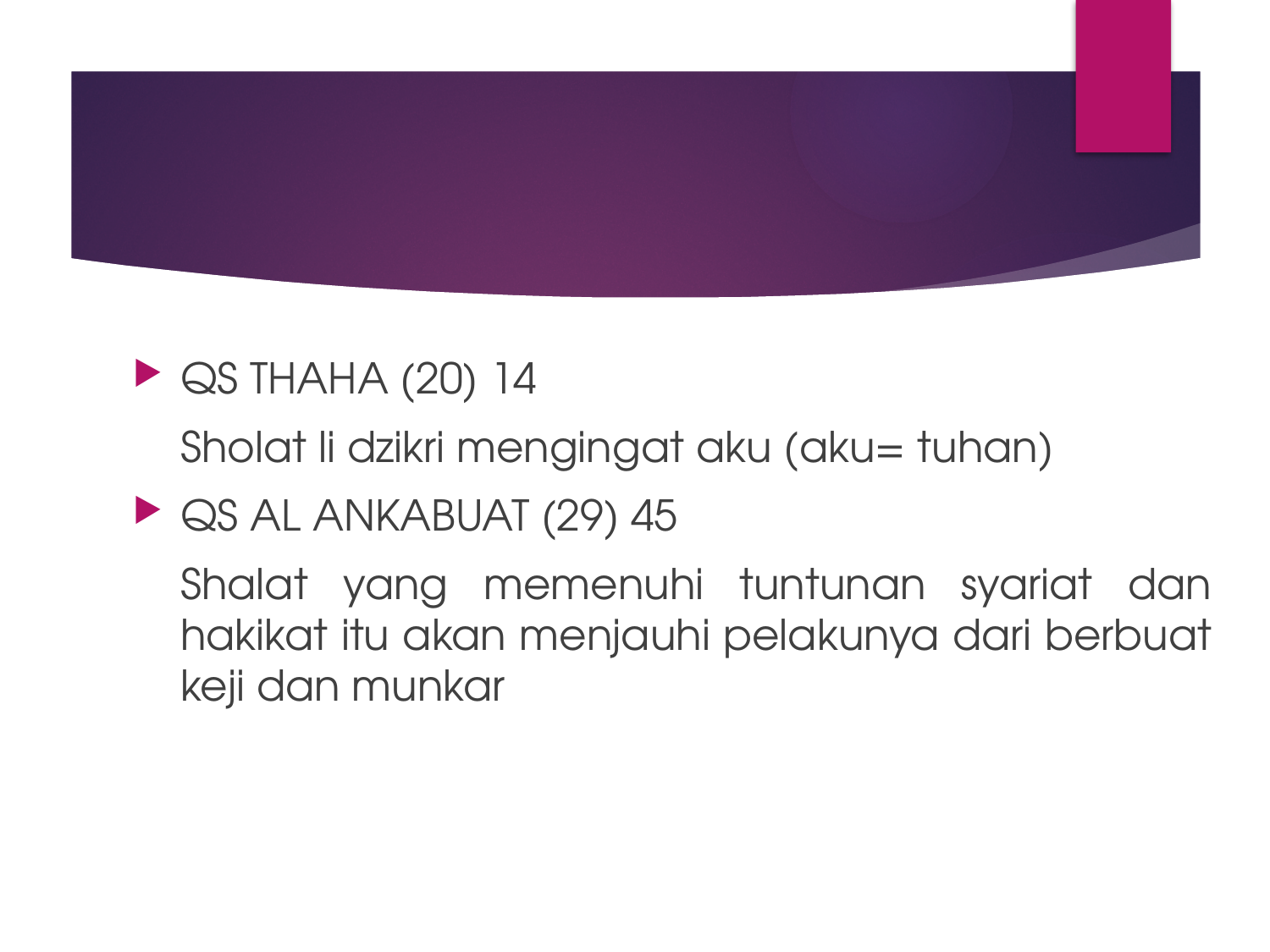

QS THAHA (20) 14
	Sholat li dzikri mengingat aku (aku= tuhan)
QS AL ANKABUAT (29) 45
	Shalat yang memenuhi tuntunan syariat dan hakikat itu akan menjauhi pelakunya dari berbuat keji dan munkar